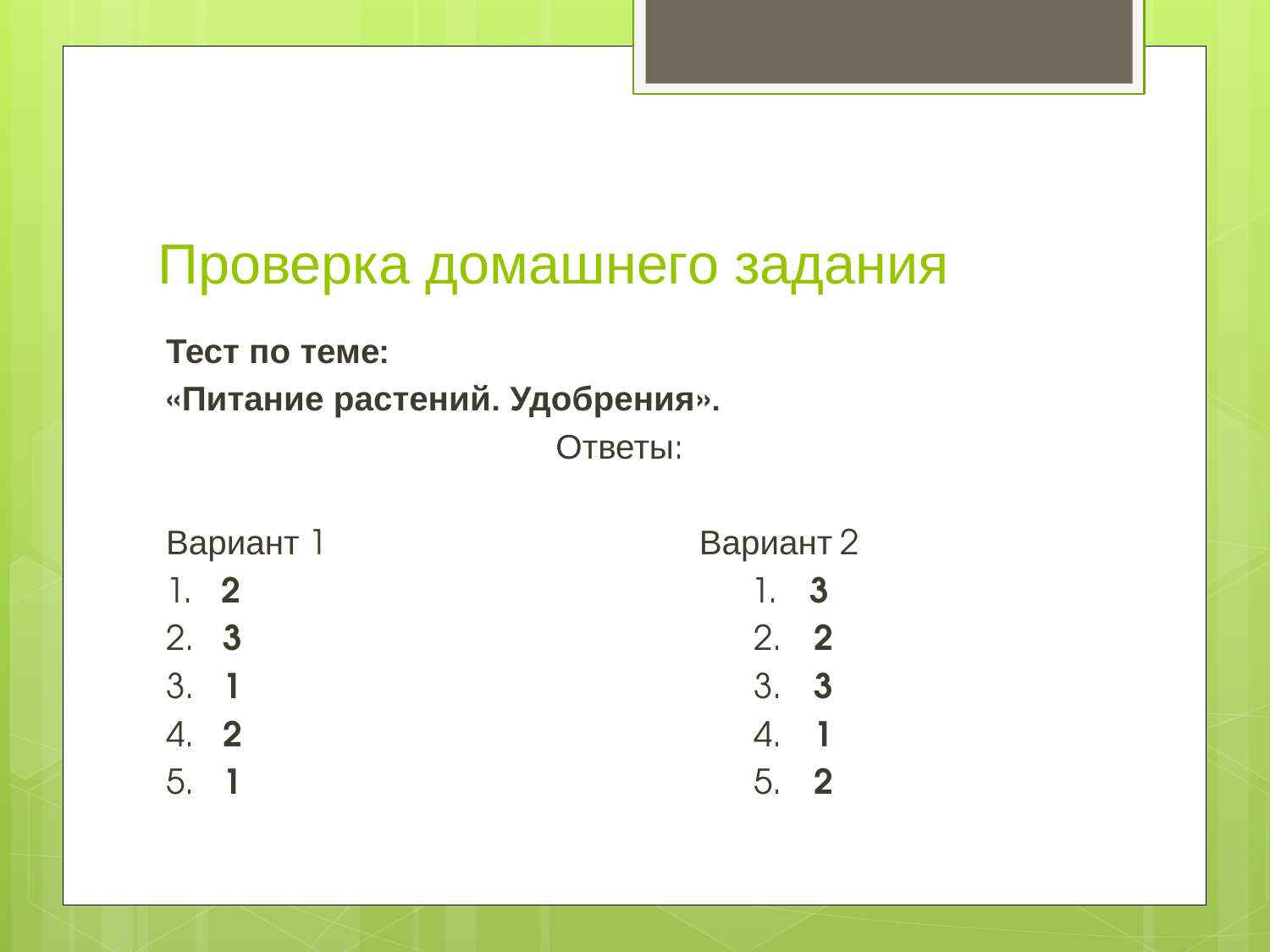

# Проверка домашнего задания
Тест по теме:
«Питание растений. Удобрения».
Ответы:

Вариант 1                                       Вариант 2
1.   2                                                      1.   3
2.   3                                                      2.   2
3.   1                                                      3.   3
4.   2                                                      4.   1
5.   1                                                      5.   2